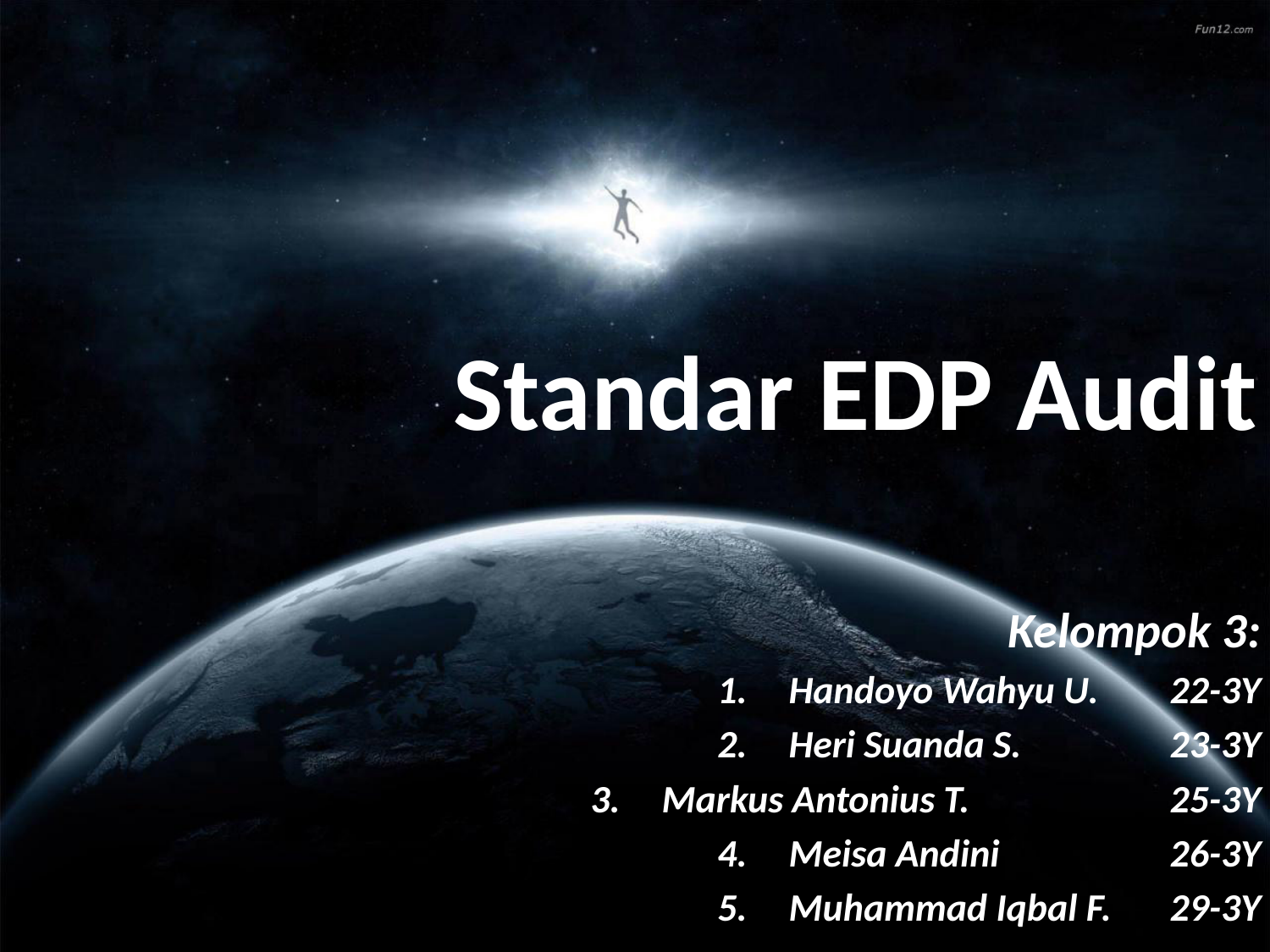

# Standar EDP Audit

Kelompok 3:
Handoyo Wahyu U.	22-3Y
Heri Suanda S.		23-3Y
Markus Antonius T.		25-3Y
Meisa Andini		26-3Y
Muhammad Iqbal F.	29-3Y